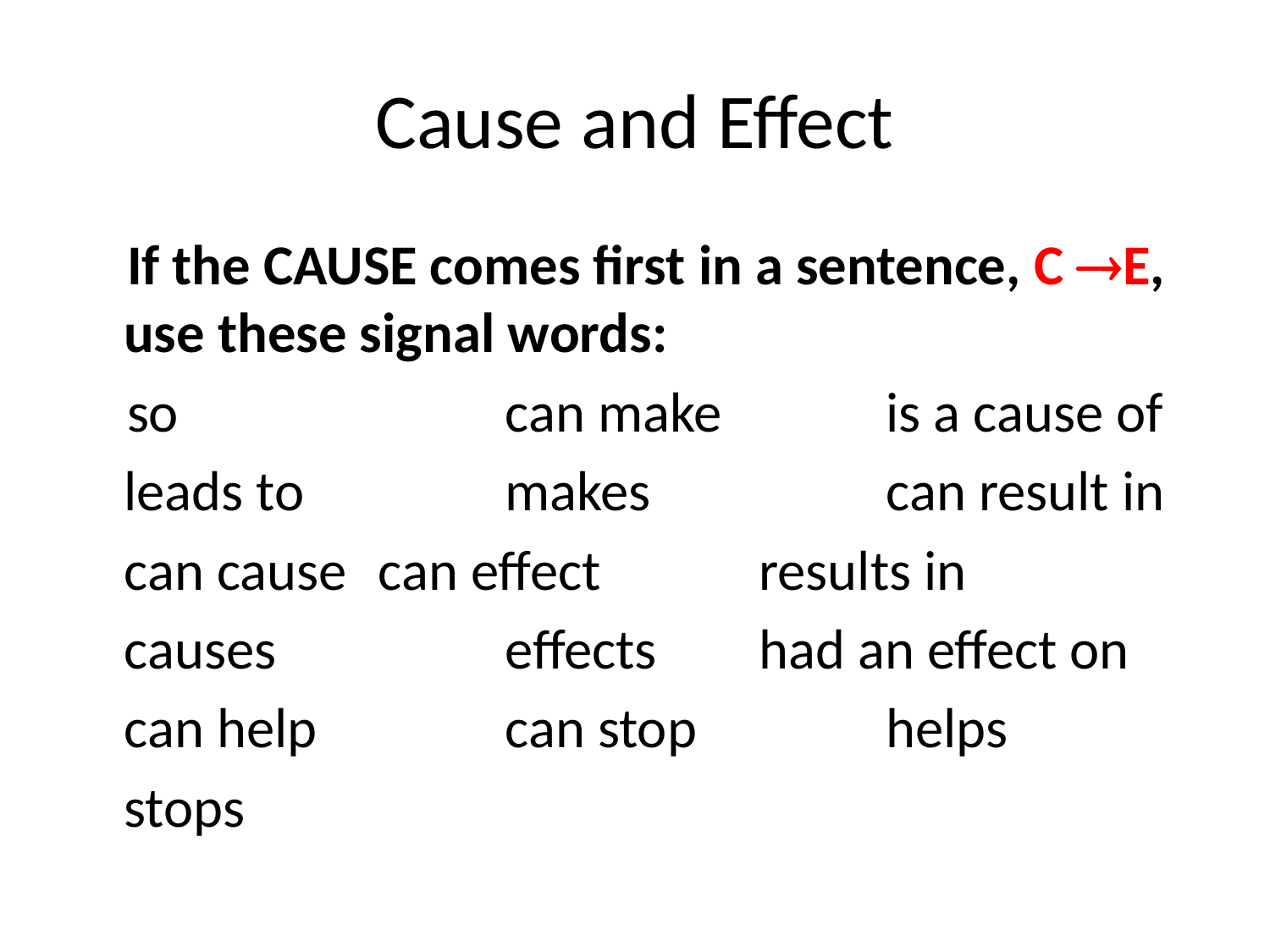

# Cause and Effect
    If the CAUSE comes first in a sentence, C →E, use these signal words:
    so			can make		is a cause of
	leads to 		makes		can result in
	can cause	can effect		results in
	causes		effects	had an effect on
	can help		can stop		helps
	stops